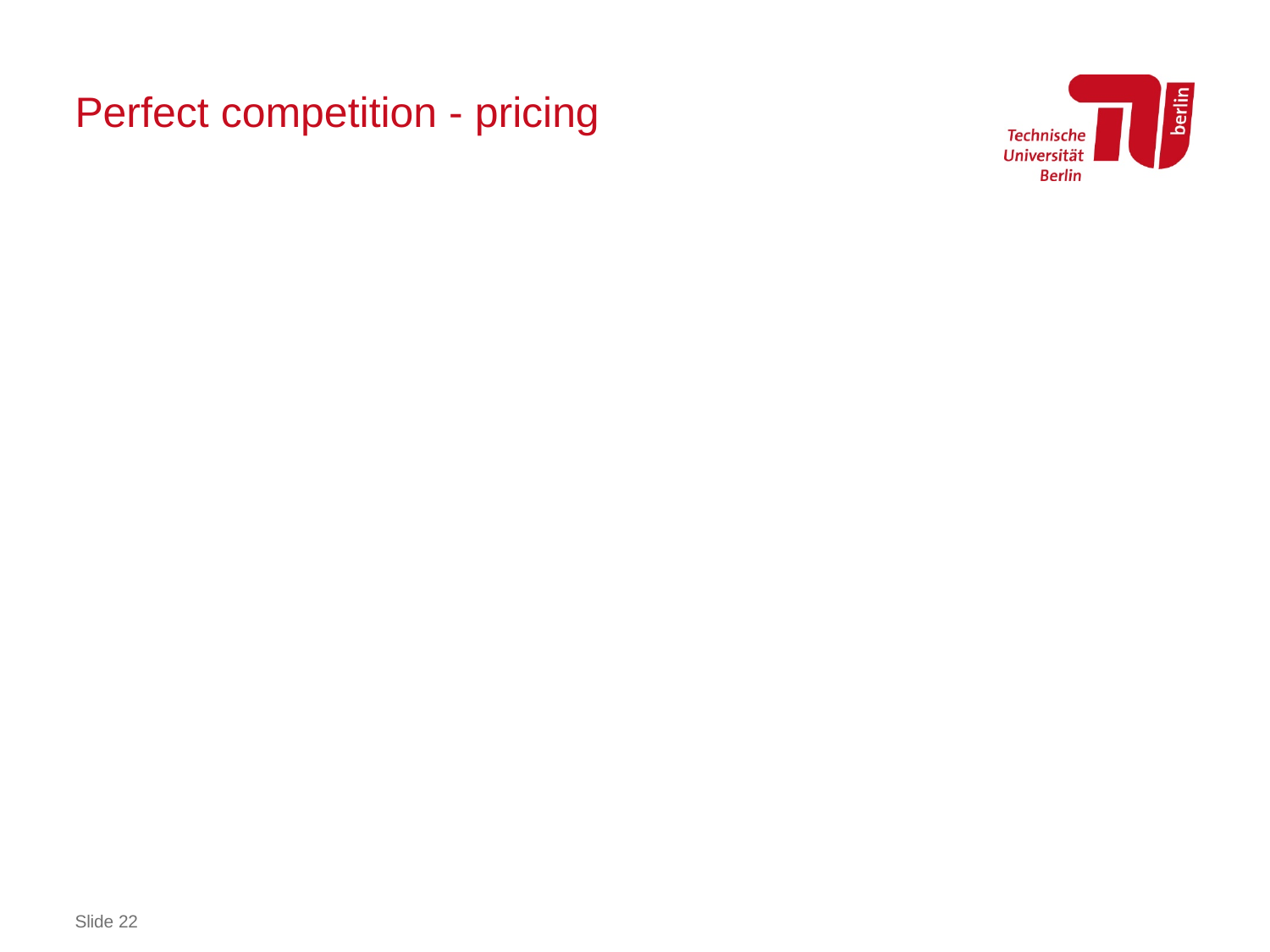

# Perfect competition - pricing
Slide 22